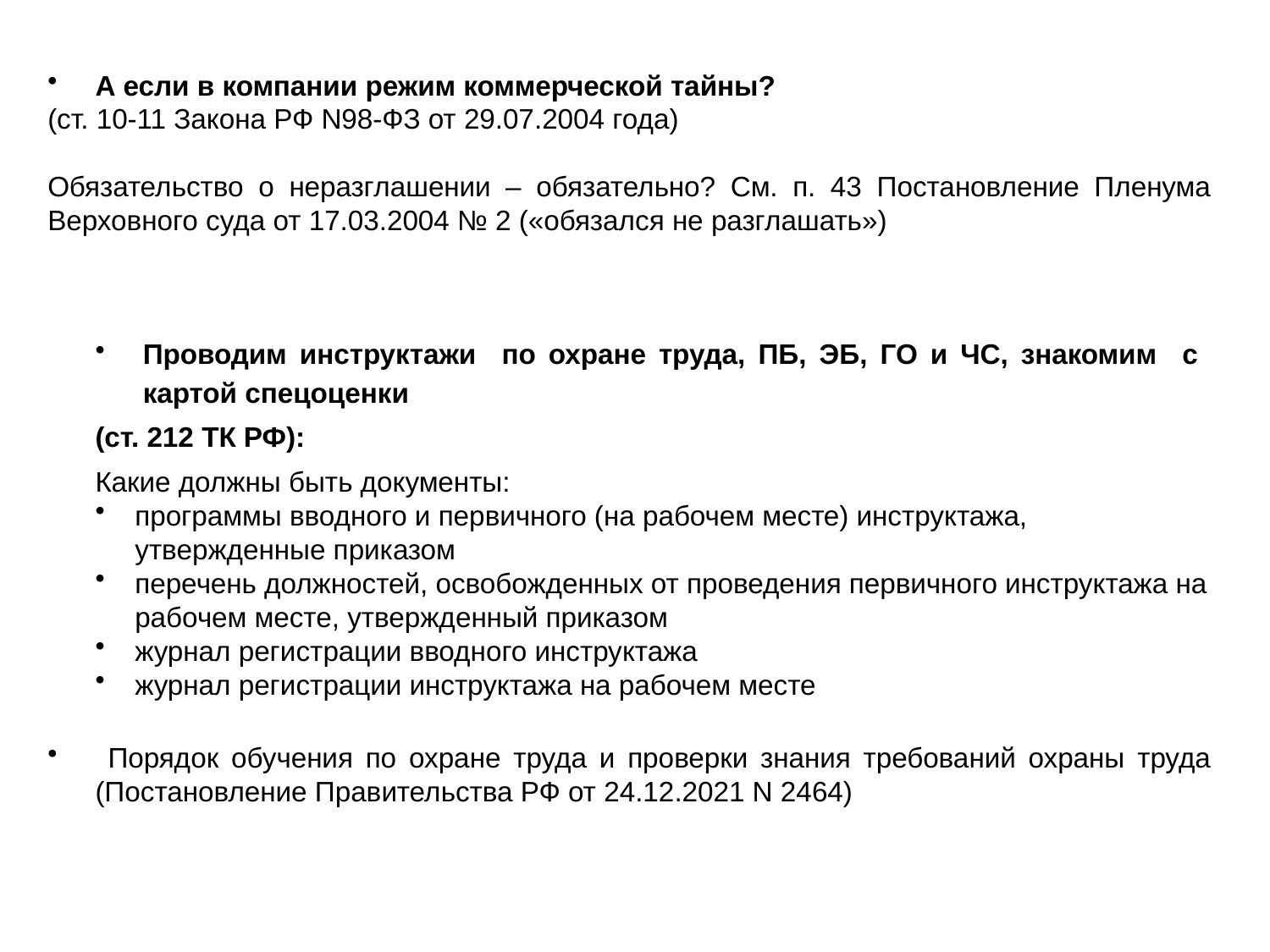

А если в компании режим коммерческой тайны?
(ст. 10-11 Закона РФ N98-ФЗ от 29.07.2004 года)
Обязательство о неразглашении – обязательно? См. п. 43 Постановление Пленума Верховного суда от 17.03.2004 № 2 («обязался не разглашать»)

Проводим инструктажи  по охране труда, ПБ, ЭБ, ГО и ЧС, знакомим  с  картой спецоценки
(ст. 212 ТК РФ):
Какие должны быть документы:
программы вводного и первичного (на рабочем месте) инструктажа, утвержденные приказом
перечень должностей, освобожденных от проведения первичного инструктажа на рабочем месте, утвержденный приказом
журнал регистрации вводного инструктажа
журнал регистрации инструктажа на рабочем месте

 Порядок обучения по охране труда и проверки знания требований охраны труда (Постановление Правительства РФ от 24.12.2021 N 2464)